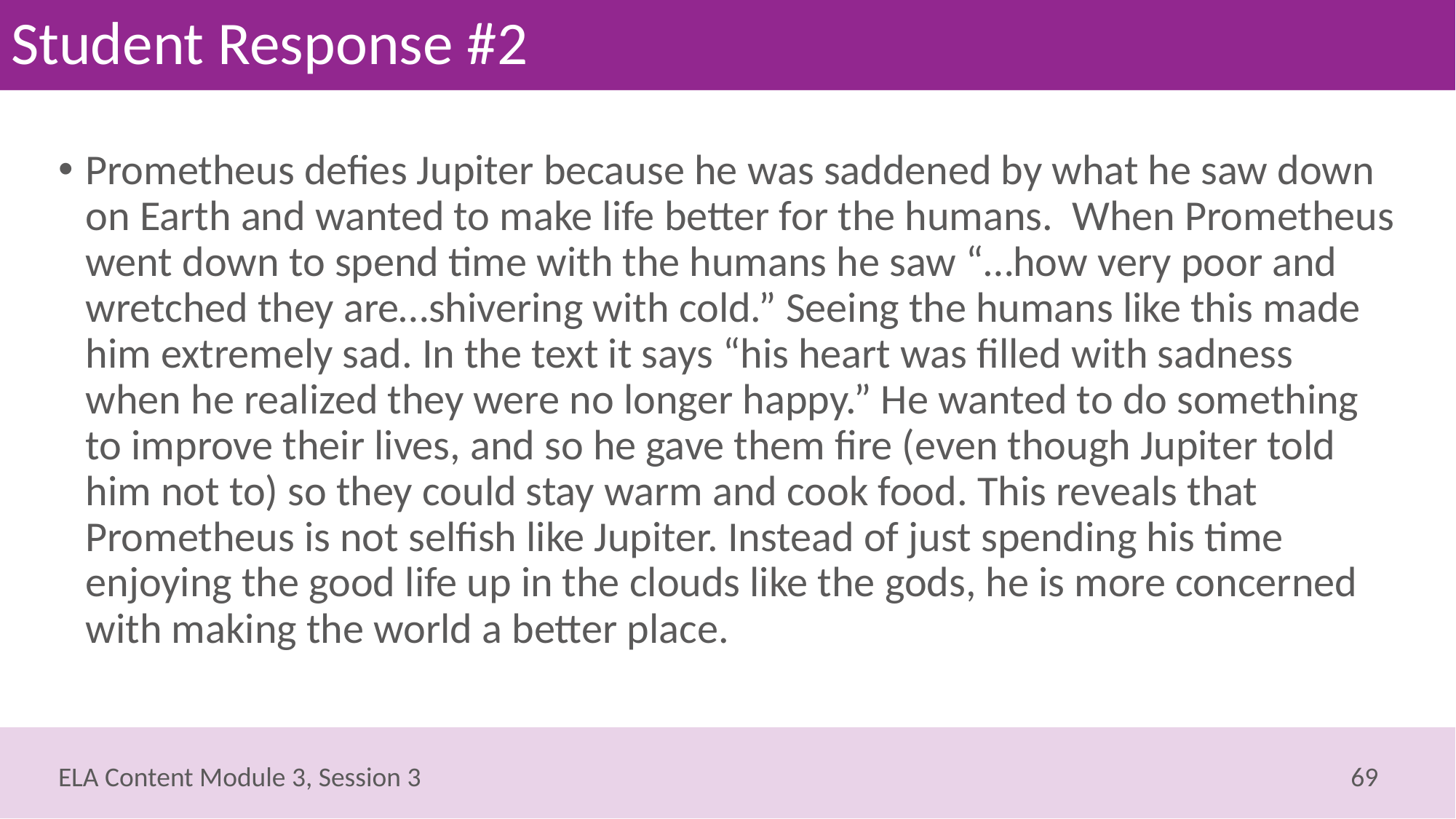

# Student Response #2
Prometheus defies Jupiter because he was saddened by what he saw down on Earth and wanted to make life better for the humans.  When Prometheus went down to spend time with the humans he saw “…how very poor and wretched they are…shivering with cold.” Seeing the humans like this made him extremely sad. In the text it says “his heart was filled with sadness when he realized they were no longer happy.” He wanted to do something to improve their lives, and so he gave them fire (even though Jupiter told him not to) so they could stay warm and cook food. This reveals that Prometheus is not selfish like Jupiter. Instead of just spending his time enjoying the good life up in the clouds like the gods, he is more concerned with making the world a better place.

69